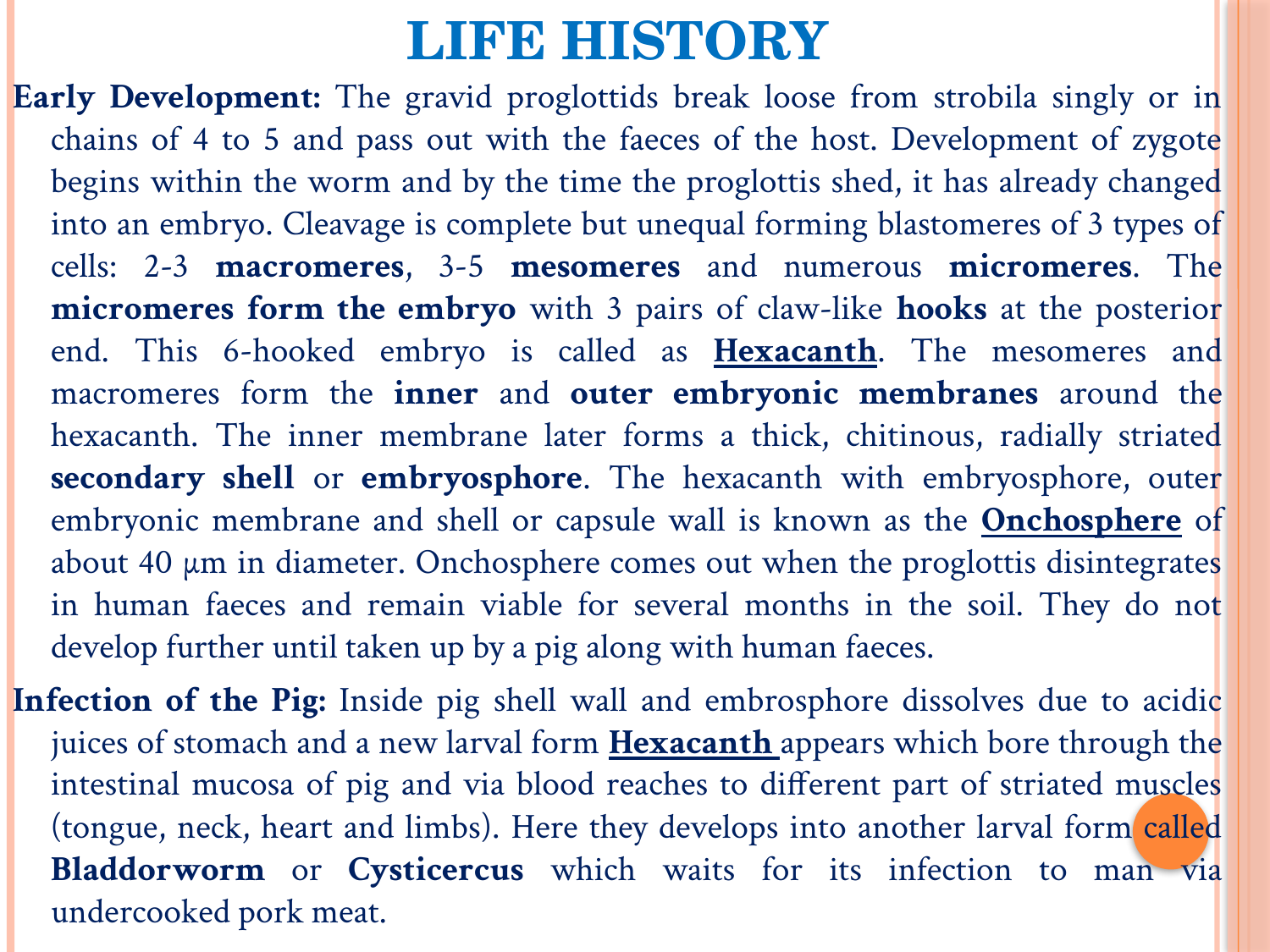

# Life History
Early Development: The gravid proglottids break loose from strobila singly or in chains of 4 to 5 and pass out with the faeces of the host. Development of zygote begins within the worm and by the time the proglottis shed, it has already changed into an embryo. Cleavage is complete but unequal forming blastomeres of 3 types of cells: 2-3 macromeres, 3-5 mesomeres and numerous micromeres. The micromeres form the embryo with 3 pairs of claw-like hooks at the posterior end. This 6-hooked embryo is called as Hexacanth. The mesomeres and macromeres form the inner and outer embryonic membranes around the hexacanth. The inner membrane later forms a thick, chitinous, radially striated secondary shell or embryosphore. The hexacanth with embryosphore, outer embryonic membrane and shell or capsule wall is known as the Onchosphere of about 40 µm in diameter. Onchosphere comes out when the proglottis disintegrates in human faeces and remain viable for several months in the soil. They do not develop further until taken up by a pig along with human faeces.
Infection of the Pig: Inside pig shell wall and embrosphore dissolves due to acidic juices of stomach and a new larval form Hexacanth appears which bore through the intestinal mucosa of pig and via blood reaches to different part of striated muscles (tongue, neck, heart and limbs). Here they develops into another larval form called Bladdorworm or Cysticercus which waits for its infection to man via undercooked pork meat.